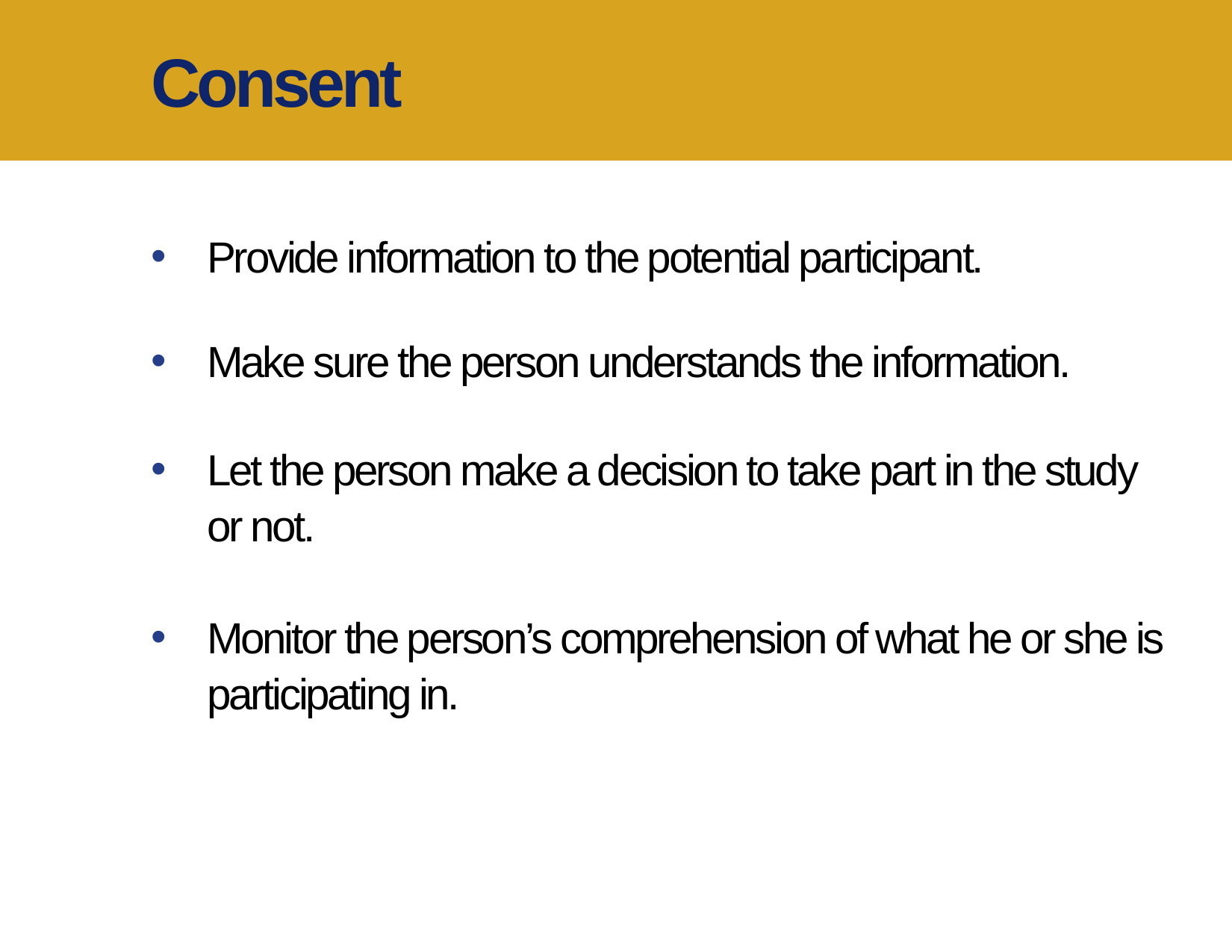

Consent
Provide information to the potential participant.

Make sure the person understands the information.

Let the person make a decision to take part in the study or not.

Monitor the person’s comprehension of what he or she is participating in.